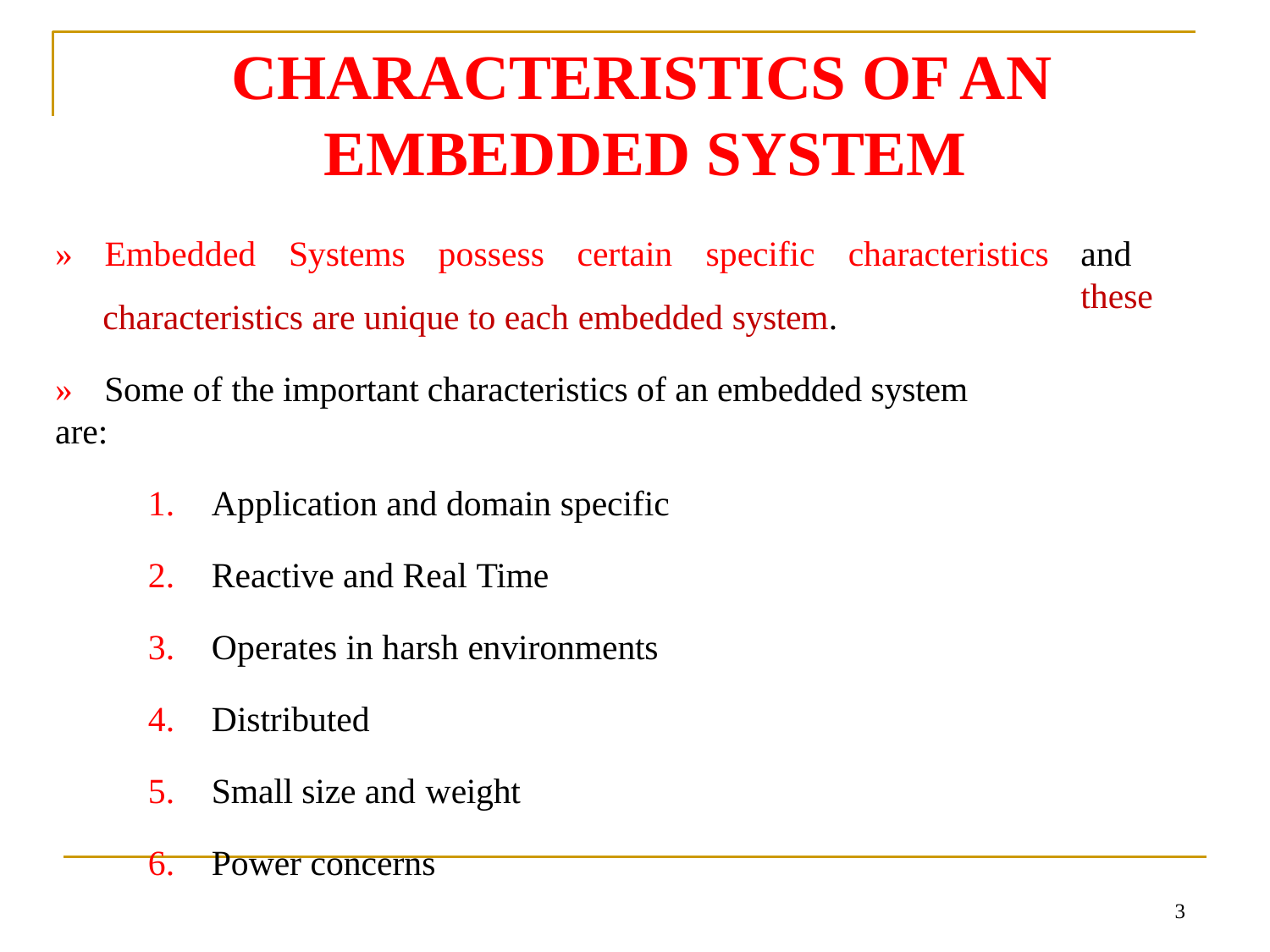

# CHARACTERISTICS OF AN  EMBEDDED SYSTEM
»	Embedded	Systems	possess	certain	specific	characteristics
characteristics are unique to each embedded system.
and	these
»	Some of the important characteristics of an embedded system are:
Application and domain specific
Reactive and Real Time
Operates in harsh environments
Distributed
Small size and weight
Power concerns

3